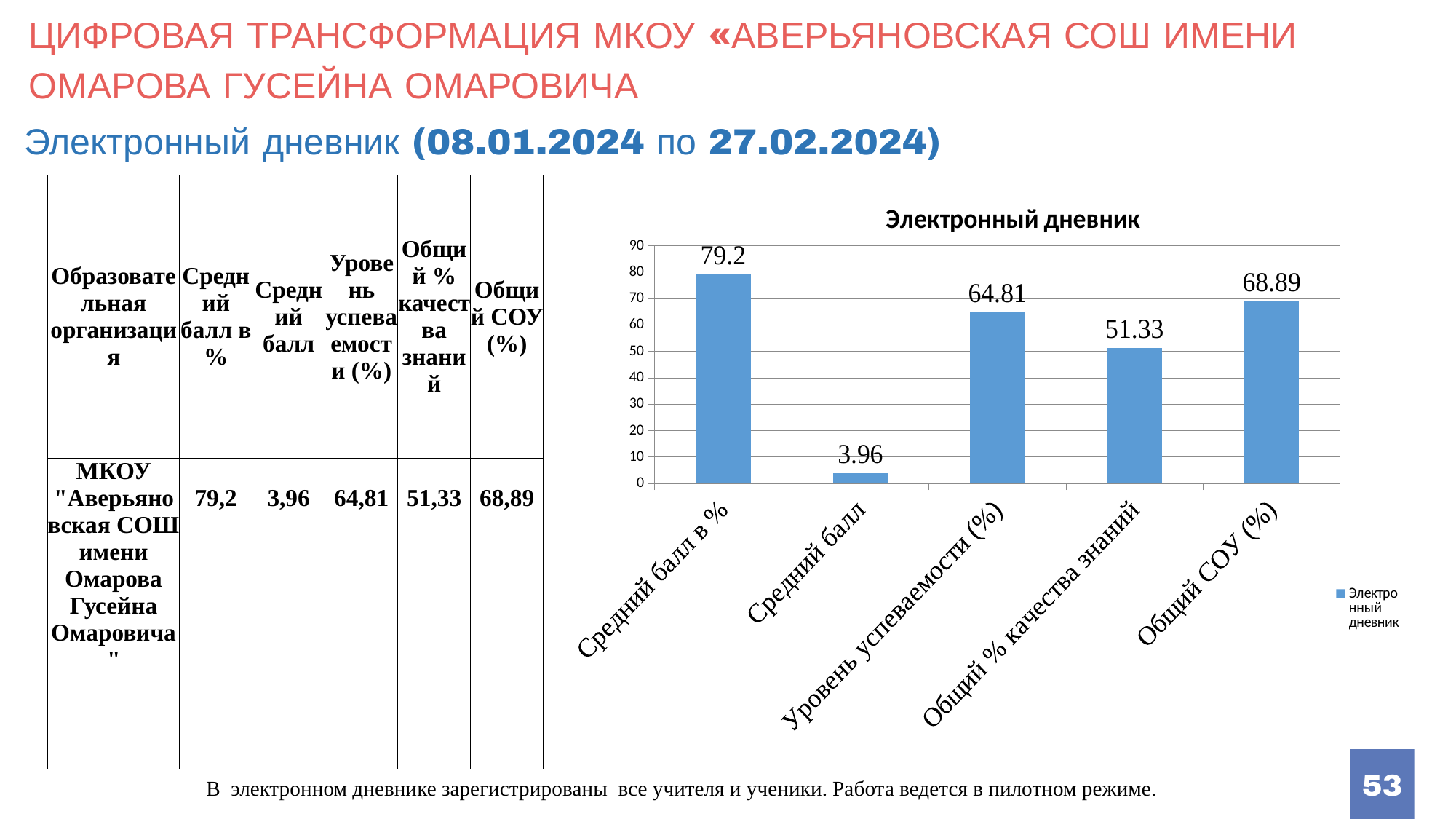

ЦИФРОВАЯ ТРАНСФОРМАЦИЯ МКОУ «АВЕРЬЯНОВСКАЯ СОШ ИМЕНИ ОМАРОВА ГУСЕЙНА ОМАРОВИЧА
Электронный дневник (08.01.2024 по 27.02.2024)
| Образовательная организация | Средний балл в % | Средний балл | Уровень успеваемости (%) | Общий % качества знаний | Общий СОУ (%) |
| --- | --- | --- | --- | --- | --- |
| МКОУ "Аверьяновская СОШ имени Омарова Гусейна Омаровича" | 79,2 | 3,96 | 64,81 | 51,33 | 68,89 |

### Chart:

| Category | Электронный дневник  |
|---|---|
| Средний балл в % | 79.2 |
| Средний балл | 3.96 |
| Уровень успеваемости (%) | 64.81 |
| Общий % качества знаний | 51.33 |
| Общий СОУ (%) | 68.89 |
53
В  электронном дневнике зарегистрированы  все учителя и ученики. Работа ведется в пилотном режиме.